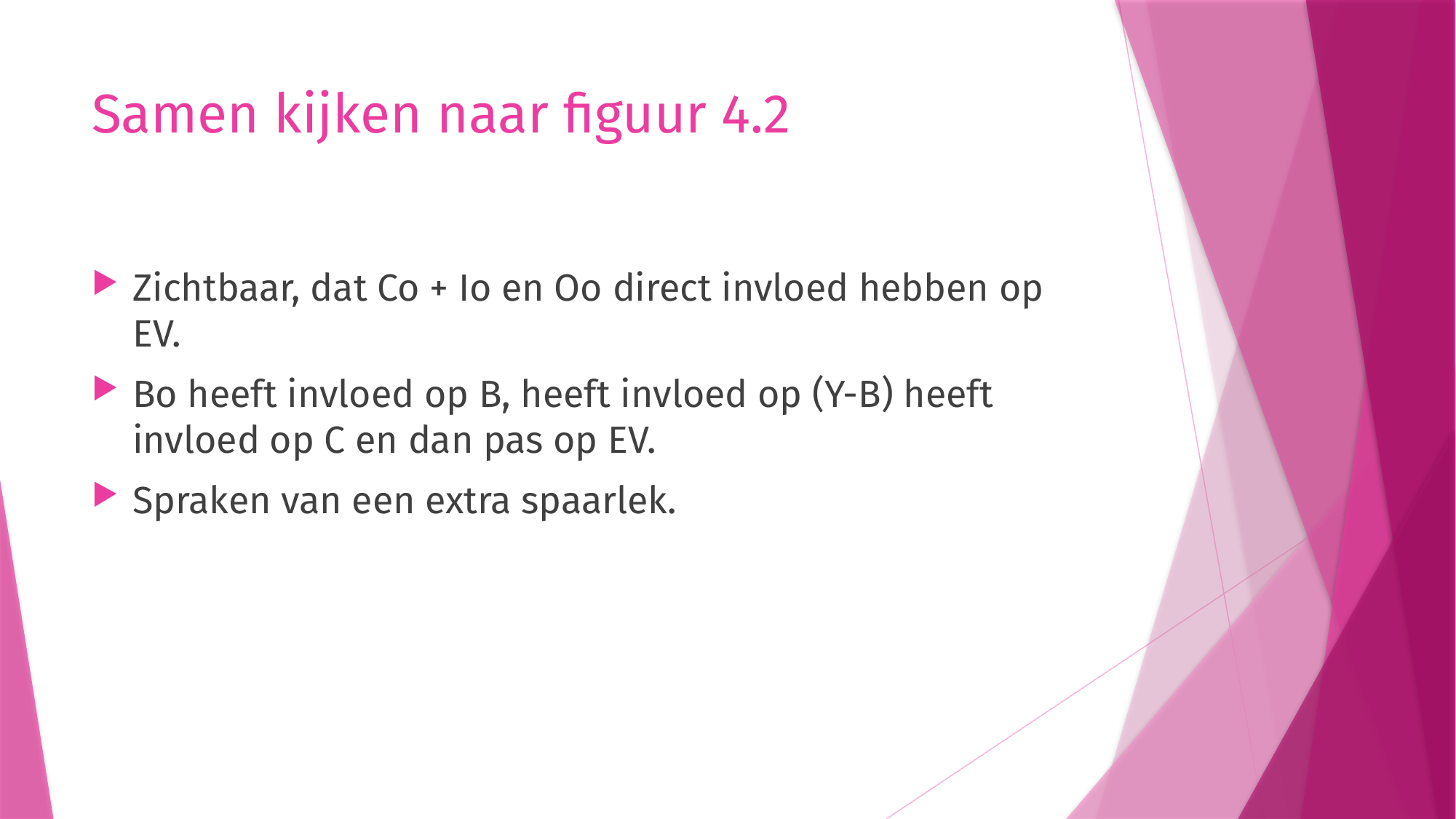

# Samen kijken naar figuur 4.2
Zichtbaar, dat Co + Io en Oo direct invloed hebben op EV.
Bo heeft invloed op B, heeft invloed op (Y-B) heeft invloed op C en dan pas op EV.
Spraken van een extra spaarlek.